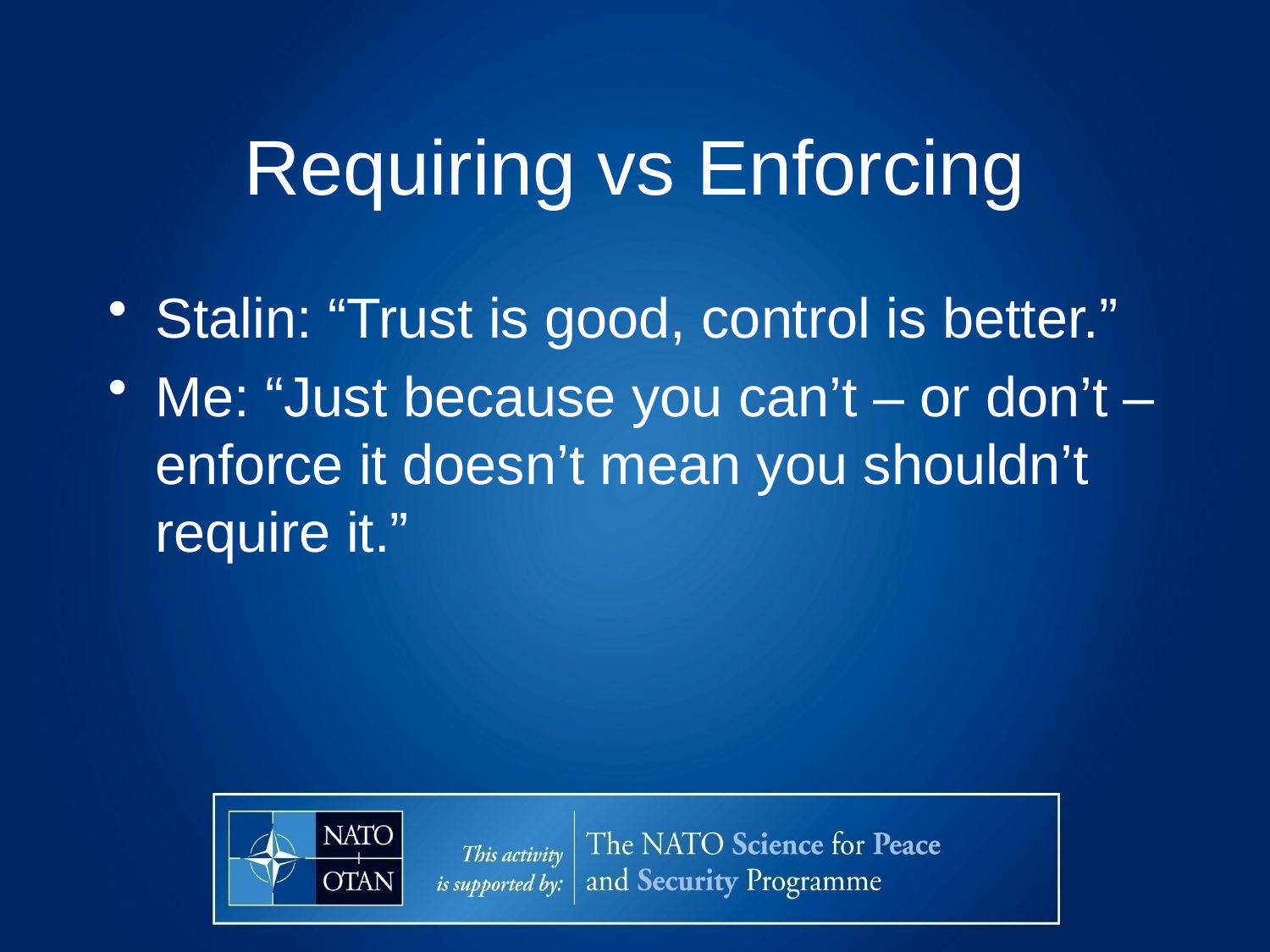

# Requiring vs Enforcing
Stalin: “Trust is good, control is better.”
Me: “Just because you can’t – or don’t – enforce it doesn’t mean you shouldn’t require it.”